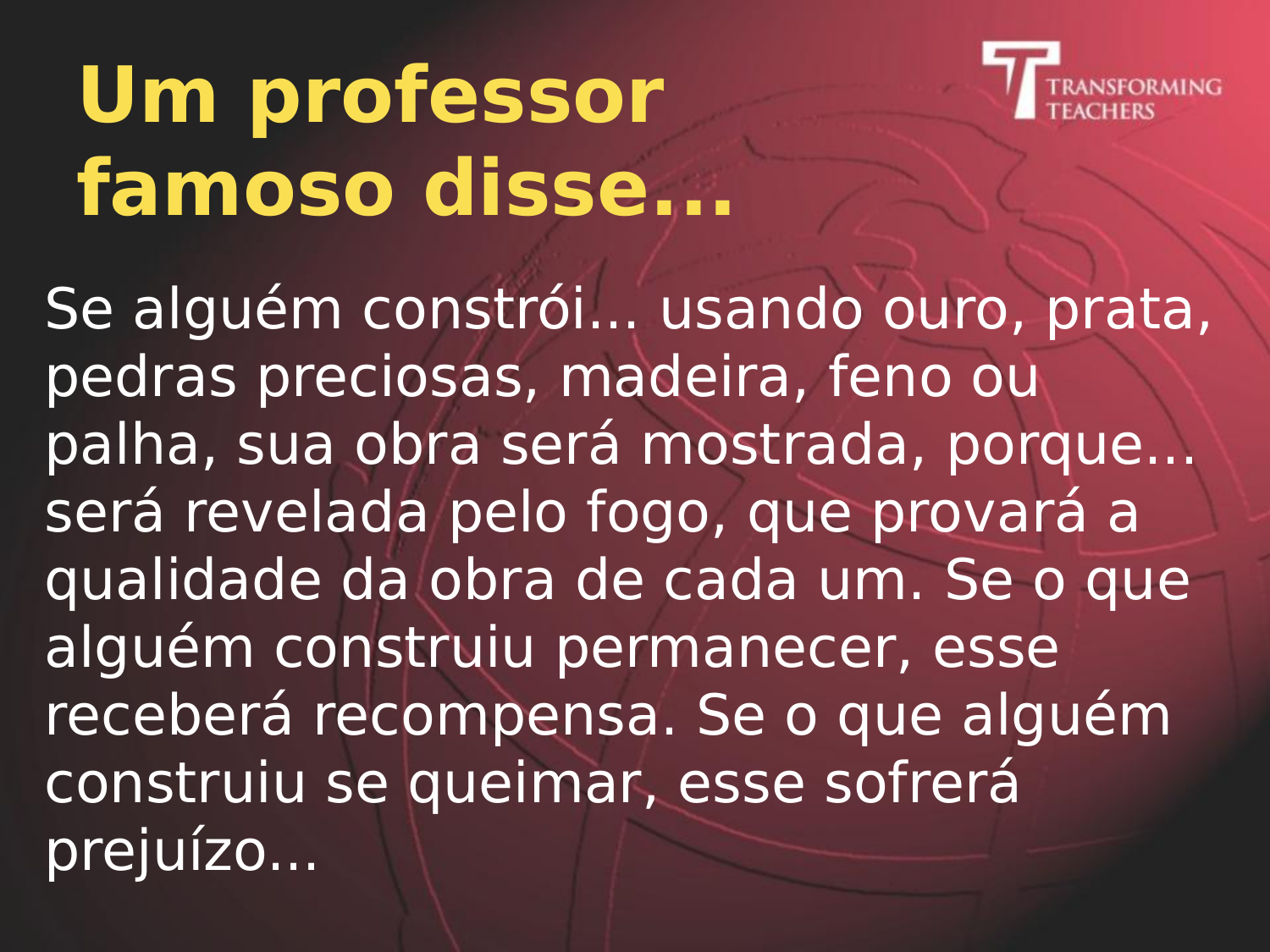

# Um professor famoso disse...
Se alguém constrói... usando ouro, prata, pedras preciosas, madeira, feno ou palha, sua obra será mostrada, porque... será revelada pelo fogo, que provará a qualidade da obra de cada um. Se o que alguém construiu permanecer, esse receberá recompensa. Se o que alguém construiu se queimar, esse sofrerá prejuízo...